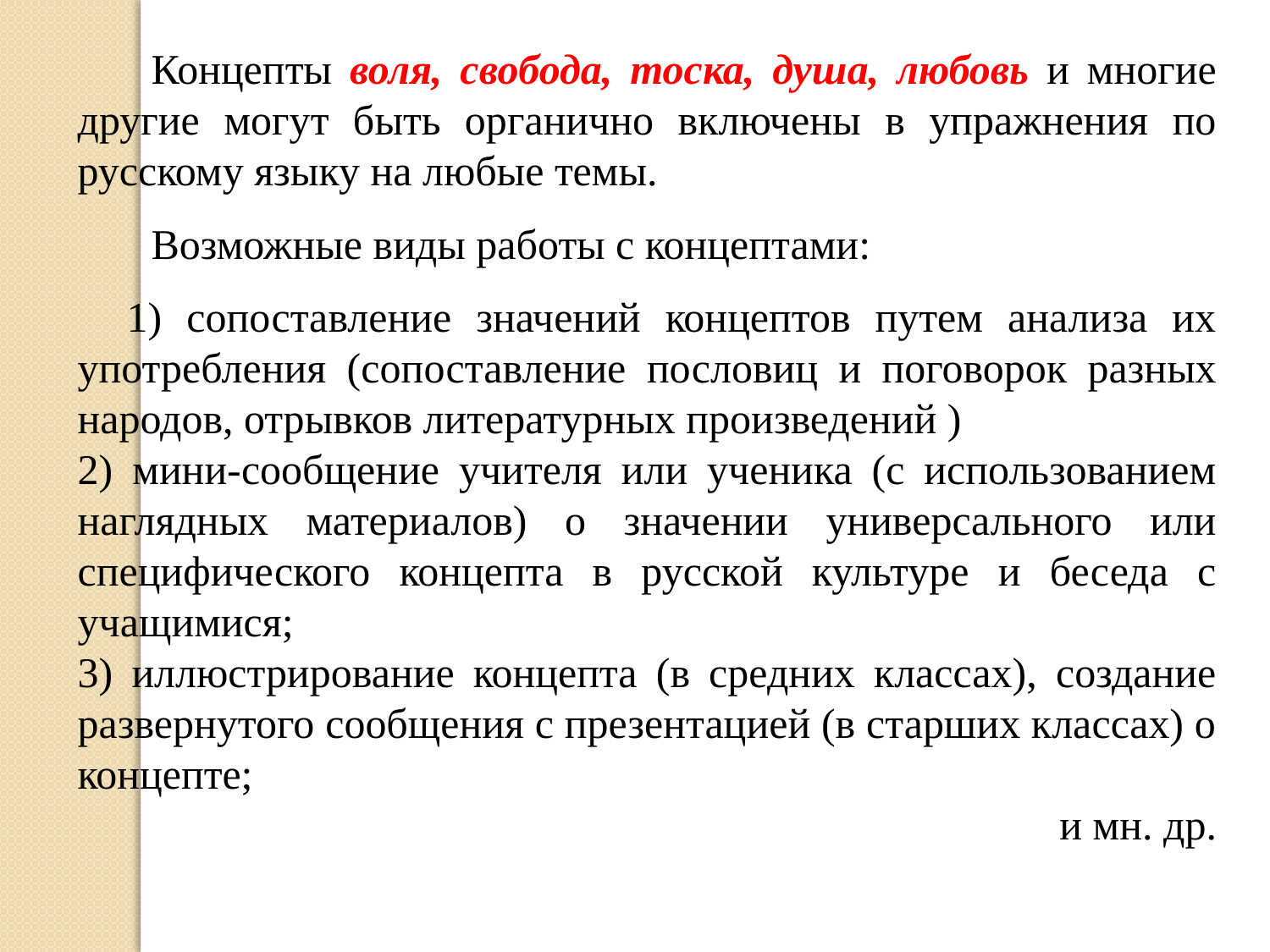

Концепты воля, свобода, тоска, душа, любовь и многие другие могут быть органично включены в упражнения по русскому языку на любые темы.

Возможные виды работы с концептами:

 сопоставление значений концептов путем анализа их употребления (сопоставление пословиц и поговорок разных народов, отрывков литературных произведений )
2) мини-сообщение учителя или ученика (с использованием наглядных материалов) о значении универсального или специфического концепта в русской культуре и беседа с учащимися;
3) иллюстрирование концепта (в средних классах), создание развернутого сообщения с презентацией (в старших классах) о концепте;
и мн. др.